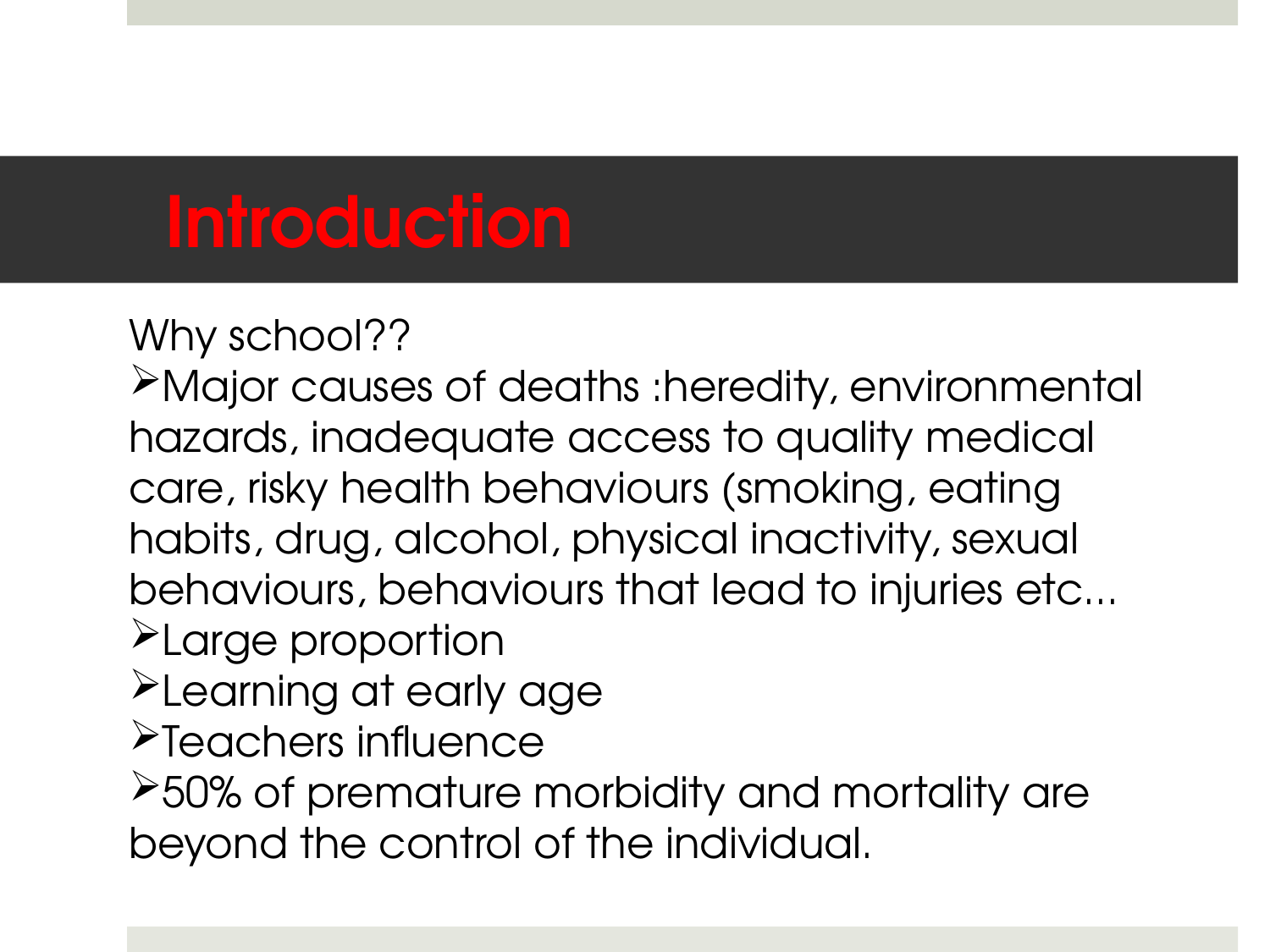

# Introduction

Why school??
Major causes of deaths :heredity, environmental hazards, inadequate access to quality medical care, risky health behaviours (smoking, eating habits, drug, alcohol, physical inactivity, sexual behaviours, behaviours that lead to injuries etc...
Large proportion
Learning at early age
Teachers influence
50% of premature morbidity and mortality are beyond the control of the individual.